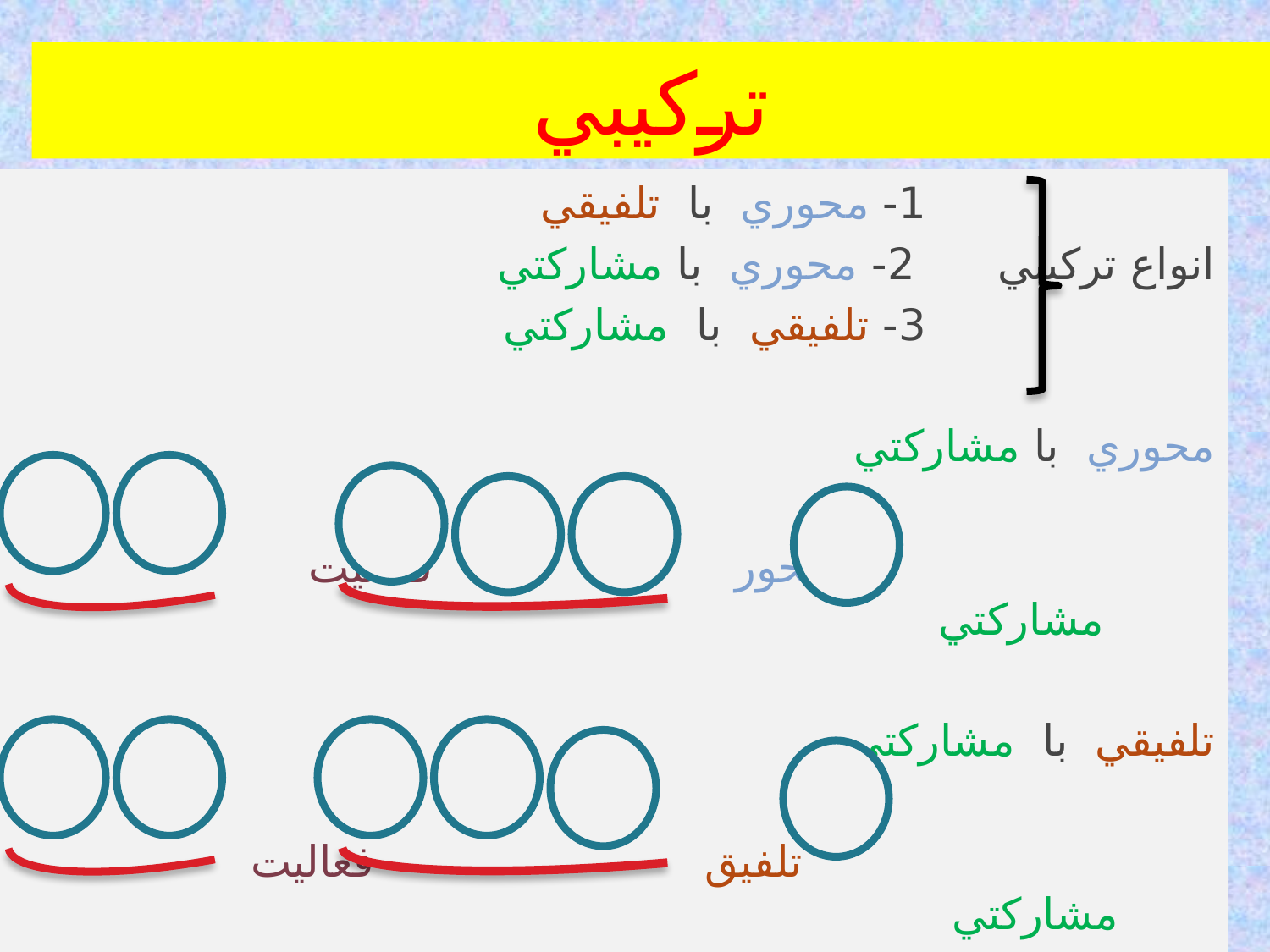

# تركيبي
                     1- محوري  با  تلفيقي
انواع تركيبي      2- محوري  با مشاركتي
                     3- تلفيقي  با  مشاركتي

محوري  با مشاركتي

                            محور                      فعاليت                           مشاركتي

تلفيقي  با  مشاركتي

                              تلفيق                        فعاليت                      مشاركتي